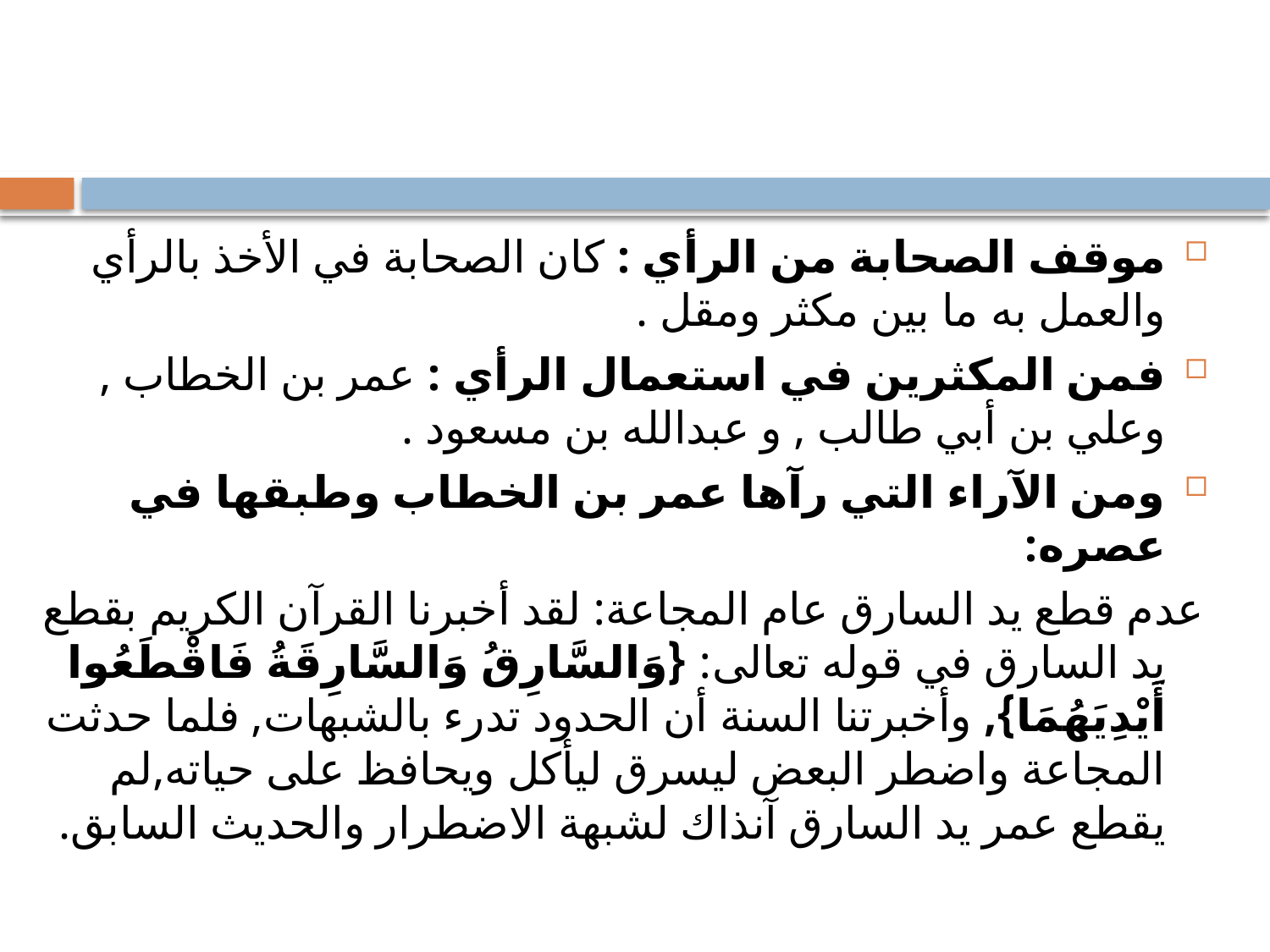

#
موقف الصحابة من الرأي : كان الصحابة في الأخذ بالرأي والعمل به ما بين مكثر ومقل .
فمن المكثرين في استعمال الرأي : عمر بن الخطاب , وعلي بن أبي طالب , و عبدالله بن مسعود .
ومن الآراء التي رآها عمر بن الخطاب وطبقها في عصره:
عدم قطع يد السارق عام المجاعة: لقد أخبرنا القرآن الكريم بقطع يد السارق في قوله تعالى: {وَالسَّارِقُ وَالسَّارِقَةُ فَاقْطَعُوا أَيْدِيَهُمَا}, وأخبرتنا السنة أن الحدود تدرء بالشبهات, فلما حدثت المجاعة واضطر البعض ليسرق ليأكل ويحافظ على حياته,لم يقطع عمر يد السارق آنذاك لشبهة الاضطرار والحديث السابق.